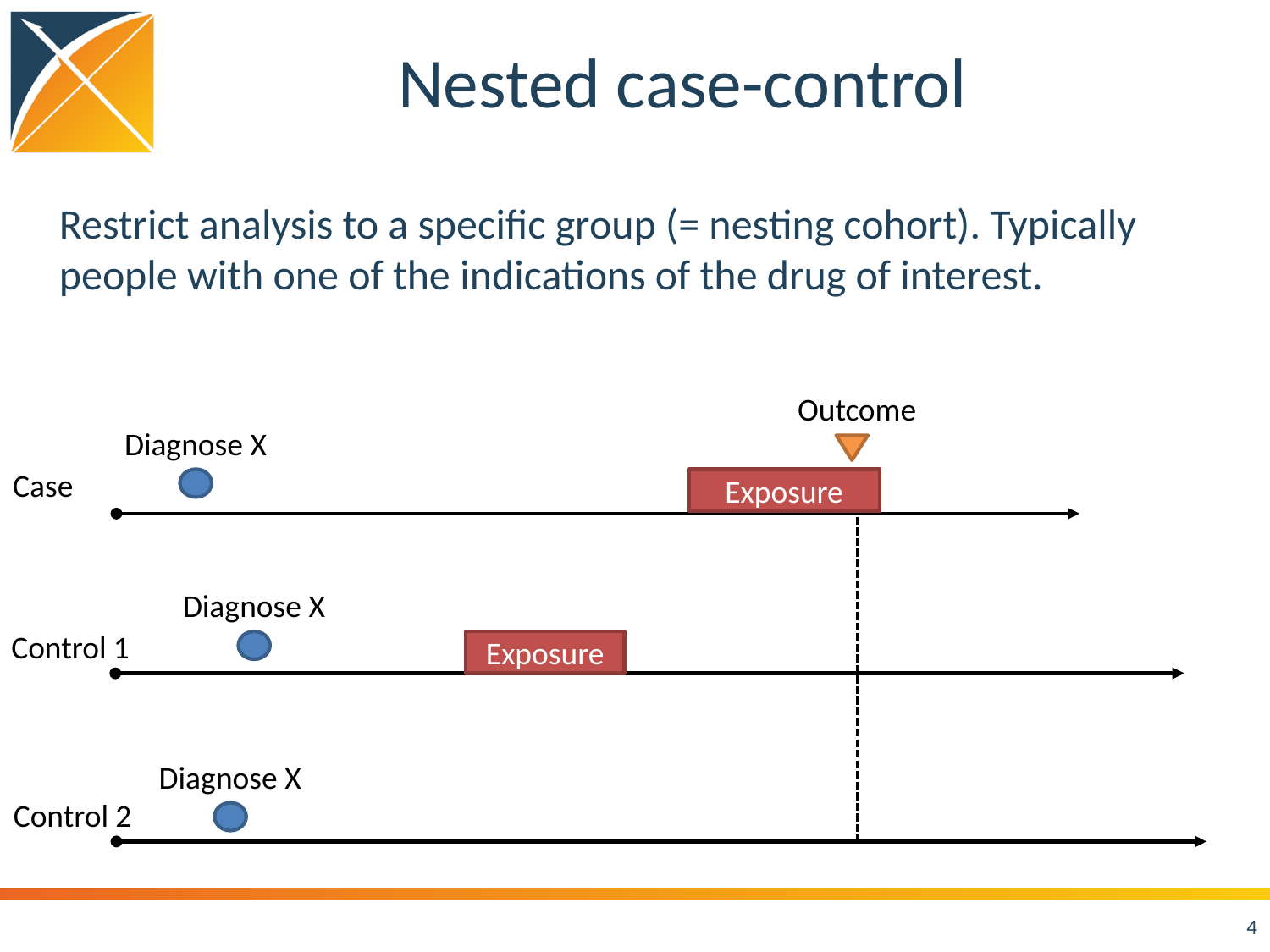

# Nested case-control
Restrict analysis to a specific group (= nesting cohort). Typically people with one of the indications of the drug of interest.
Outcome
Diagnose X

Case

Exposure
Diagnose X
Control 1
Exposure

Diagnose X
Control 2

4